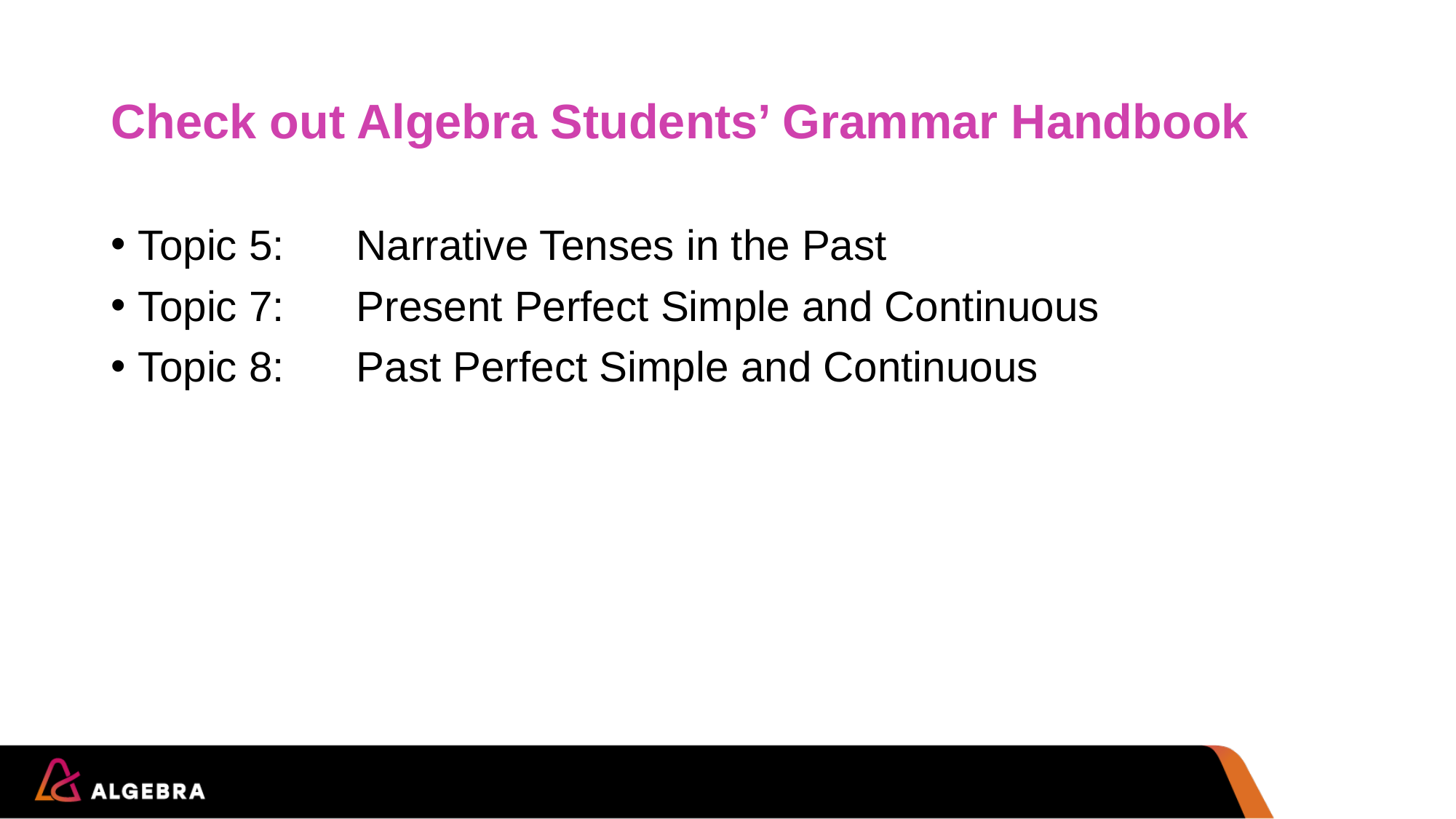

# Check out Algebra Students’ Grammar Handbook
Topic 5: 	Narrative Tenses in the Past
Topic 7: 	Present Perfect Simple and Continuous
Topic 8: 	Past Perfect Simple and Continuous